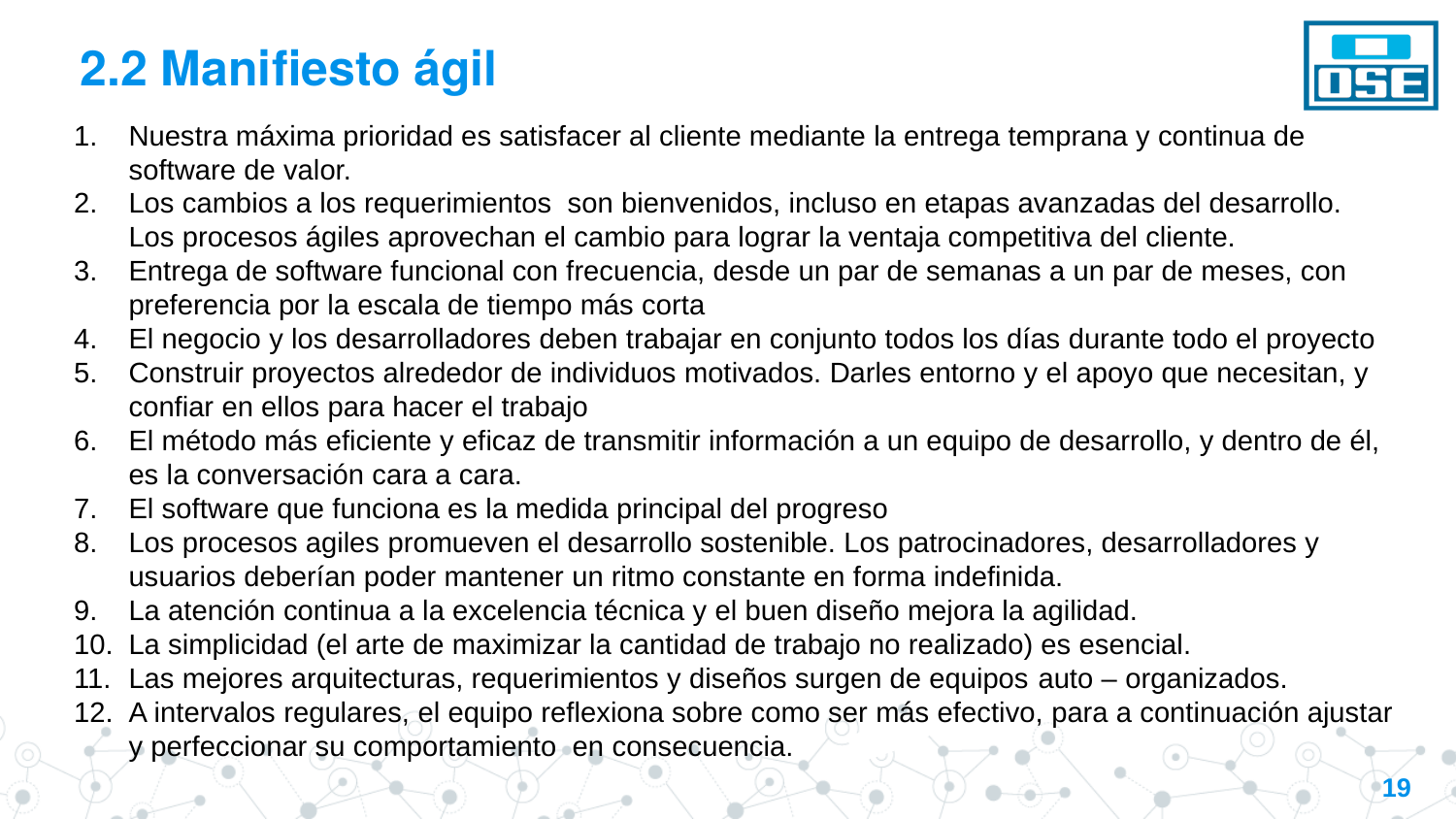

# 2.2 Manifiesto ágil
Nuestra máxima prioridad es satisfacer al cliente mediante la entrega temprana y continua de software de valor.
Los cambios a los requerimientos  son bienvenidos, incluso en etapas avanzadas del desarrollo. Los procesos ágiles aprovechan el cambio para lograr la ventaja competitiva del cliente.
Entrega de software funcional con frecuencia, desde un par de semanas a un par de meses, con preferencia por la escala de tiempo más corta
El negocio y los desarrolladores deben trabajar en conjunto todos los días durante todo el proyecto
Construir proyectos alrededor de individuos motivados. Darles entorno y el apoyo que necesitan, y confiar en ellos para hacer el trabajo
El método más eficiente y eficaz de transmitir información a un equipo de desarrollo, y dentro de él, es la conversación cara a cara.
El software que funciona es la medida principal del progreso
Los procesos agiles promueven el desarrollo sostenible. Los patrocinadores, desarrolladores y usuarios deberían poder mantener un ritmo constante en forma indefinida.
La atención continua a la excelencia técnica y el buen diseño mejora la agilidad.
La simplicidad (el arte de maximizar la cantidad de trabajo no realizado) es esencial.
Las mejores arquitecturas, requerimientos y diseños surgen de equipos auto – organizados.
A intervalos regulares, el equipo reflexiona sobre como ser más efectivo, para a continuación ajustar y perfeccionar su comportamiento  en consecuencia.

19